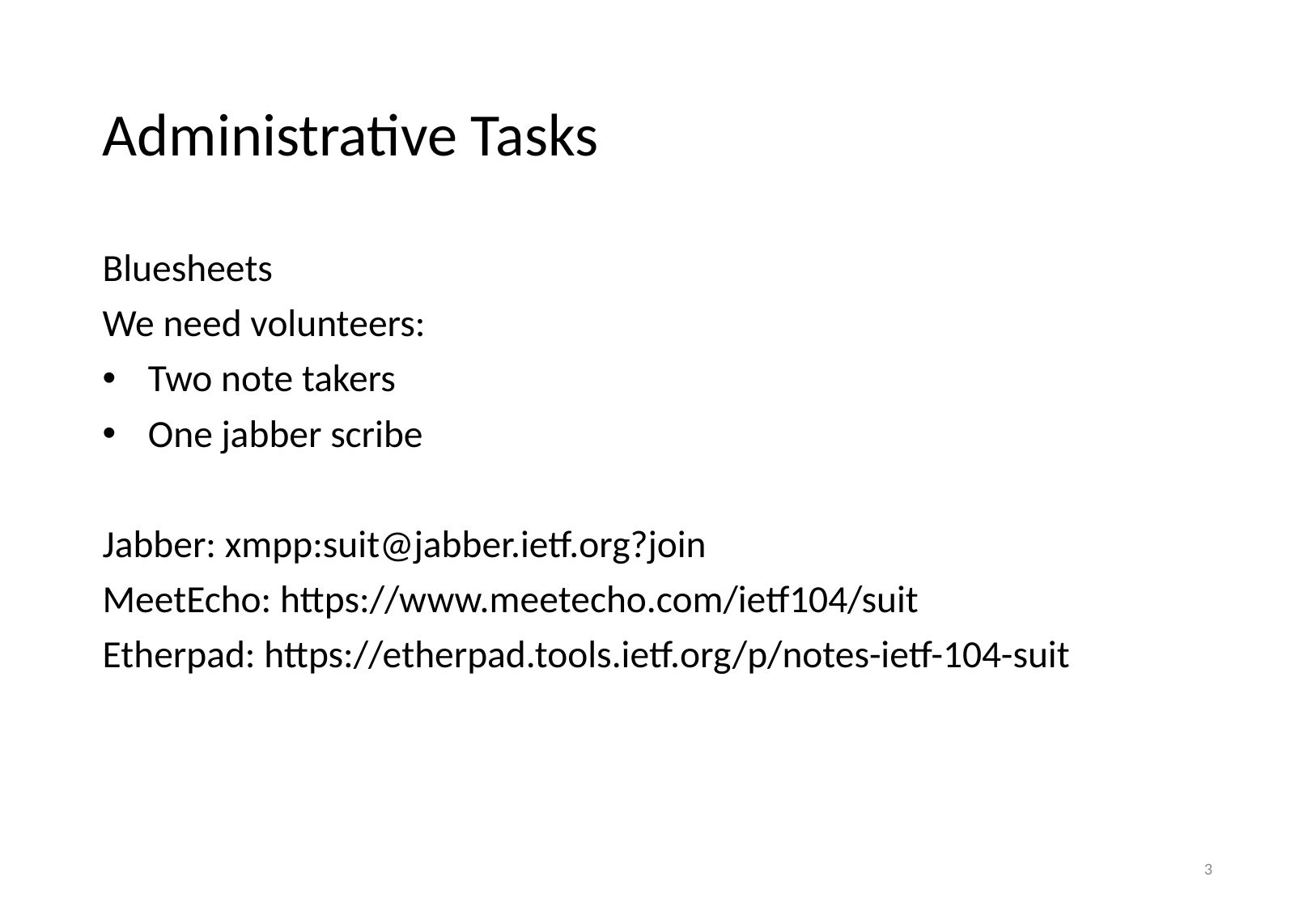

# Administrative Tasks
Bluesheets
We need volunteers:
Two note takers
One jabber scribe

Jabber: xmpp:suit@jabber.ietf.org?join
MeetEcho: https://www.meetecho.com/ietf104/suit
Etherpad: https://etherpad.tools.ietf.org/p/notes-ietf-104-suit
3